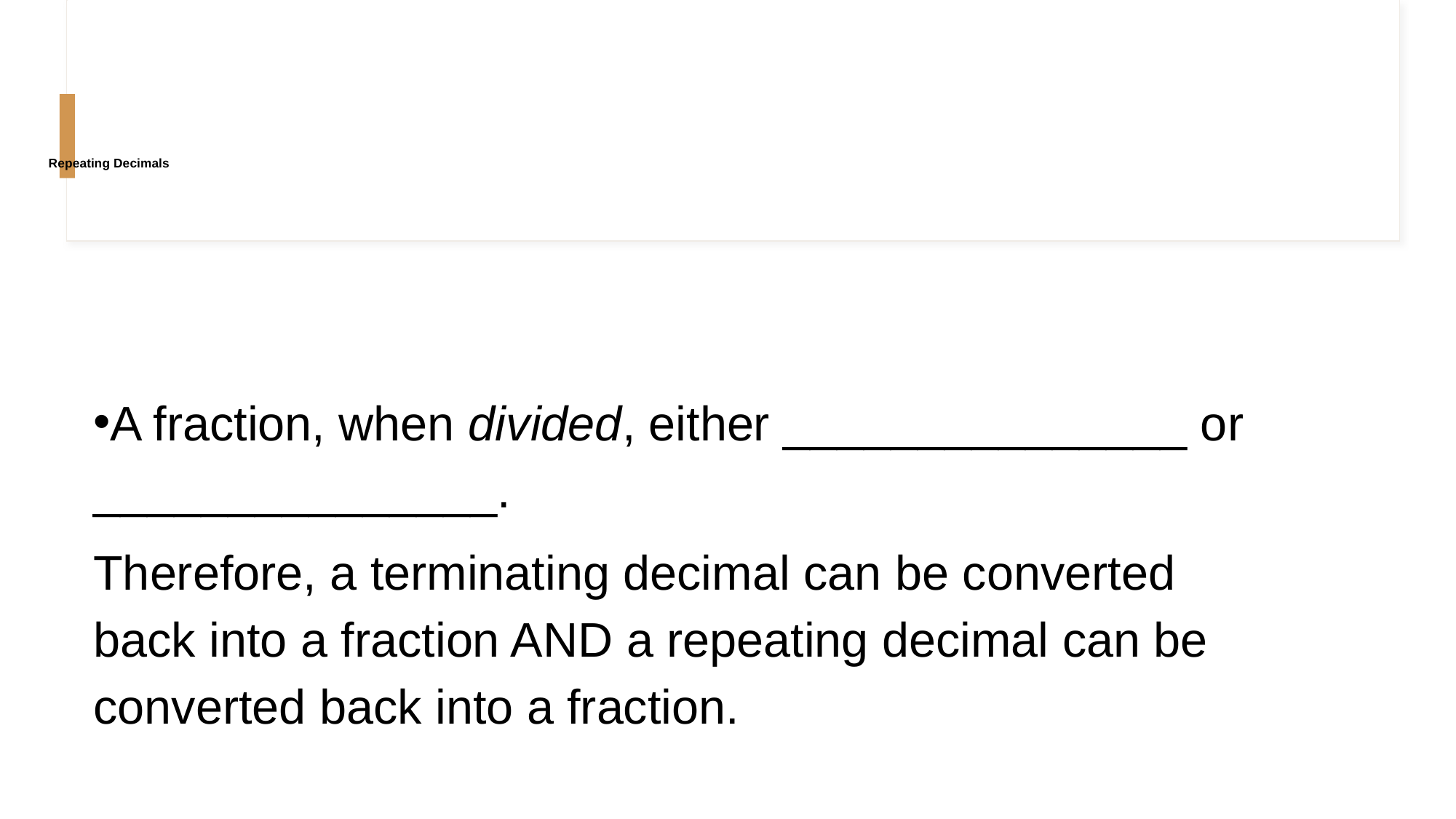

# Repeating Decimals

A fraction, when divided, either _______________ or _______________.
Therefore, a terminating decimal can be converted back into a fraction AND a repeating decimal can be converted back into a fraction.